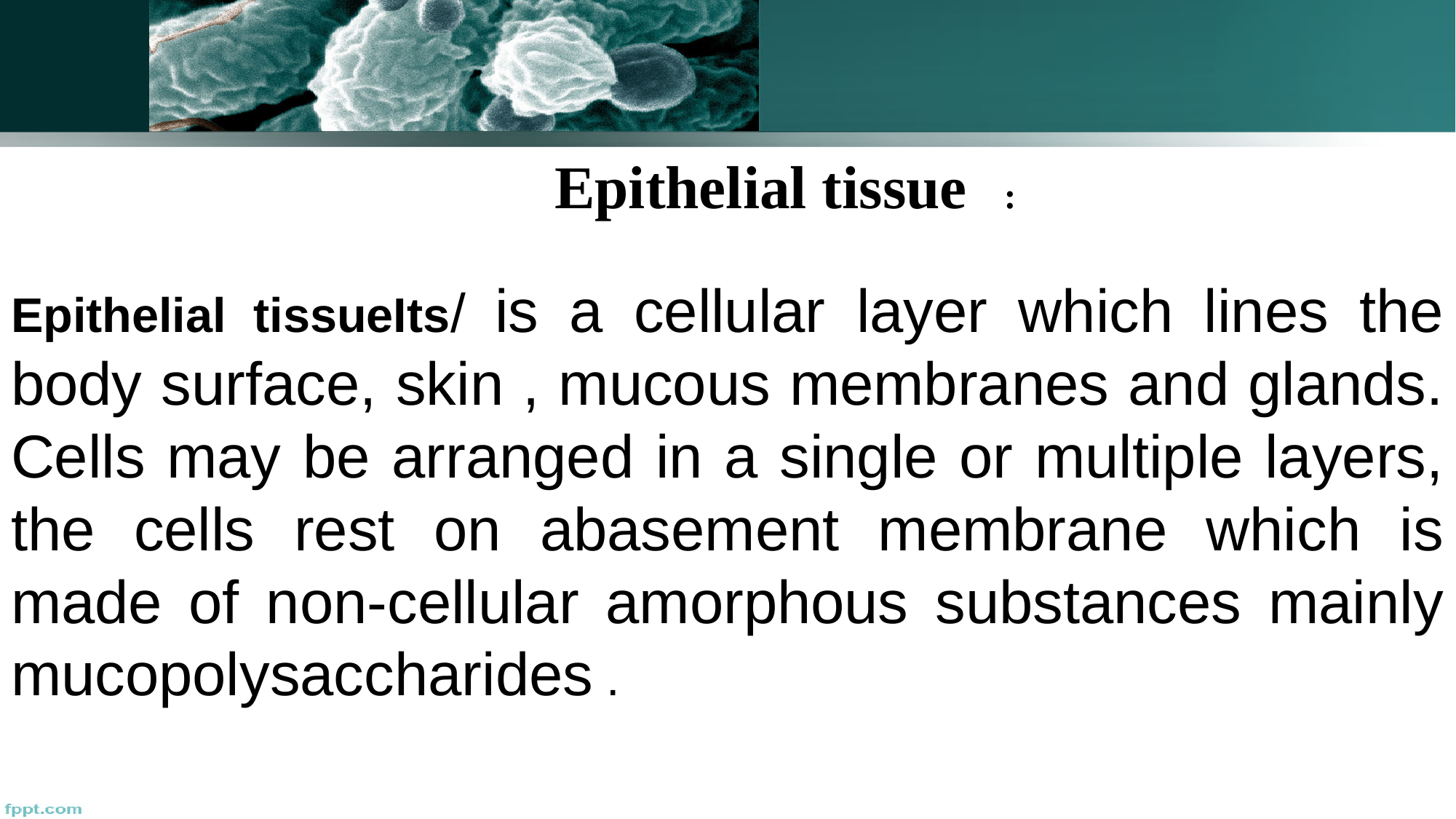

Epithelial tissue   :

Epithelial tissueIts/ is a cellular layer which lines the body surface, skin , mucous membranes and glands. Cells may be arranged in a single or multiple layers, the cells rest on abasement membrane which is made of non-cellular amorphous substances mainly mucopolysaccharides .